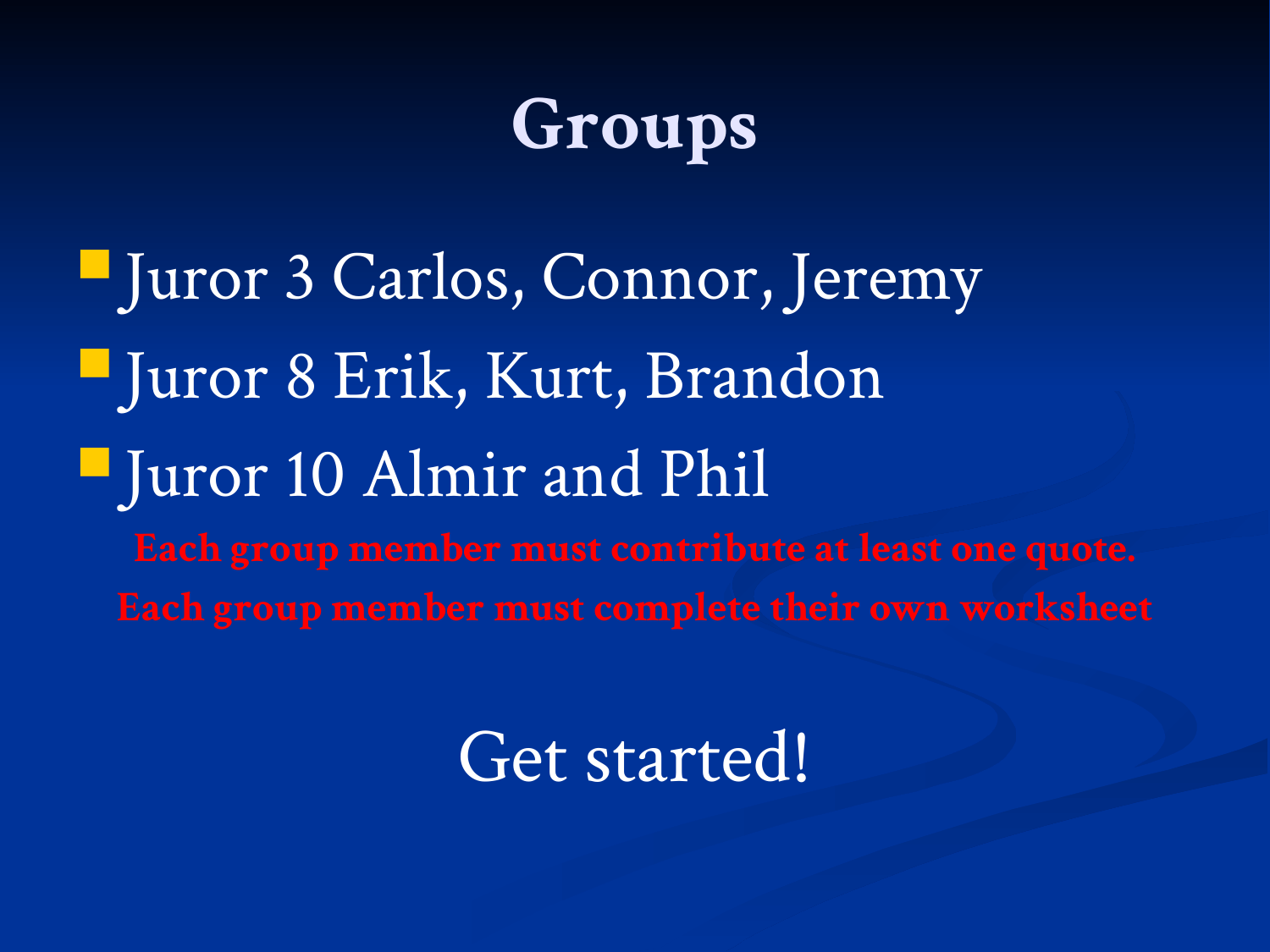

# Groups
Juror 3 Carlos, Connor, Jeremy
Juror 8 Erik, Kurt, Brandon
Juror 10 Almir and Phil
Each group member must contribute at least one quote.
Each group member must complete their own worksheet

Get started!